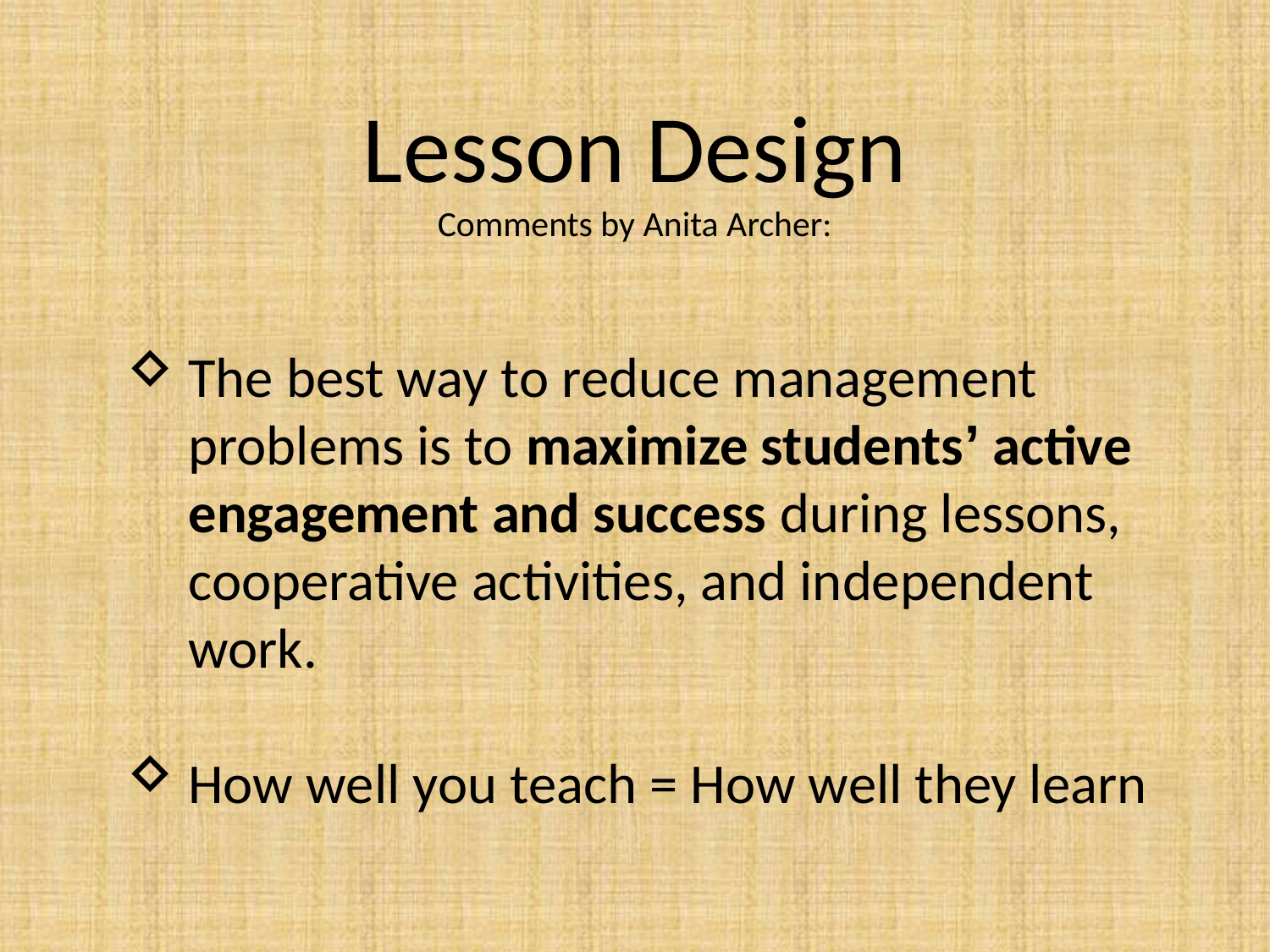

# Lesson Design Comments by Anita Archer:

The best way to reduce management problems is to maximize students’ active engagement and success during lessons, cooperative activities, and independent work.

How well you teach = How well they learn